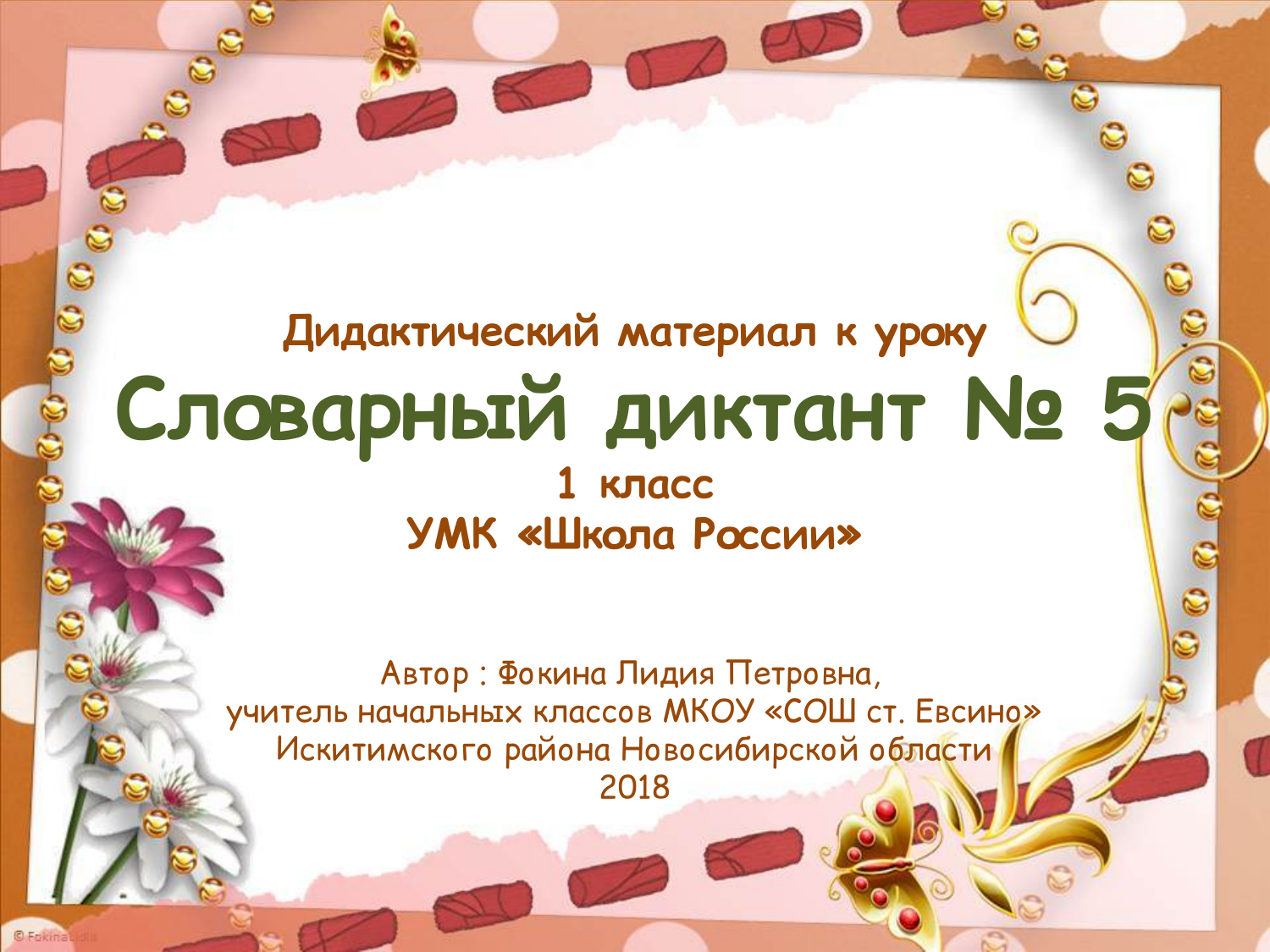

Дидактический материал к уроку
Словарный диктант № 5
1 класс
УМК «Школа России»
Автор : Фокина Лидия Петровна,
учитель начальных классов МКОУ «СОШ ст. Евсино»
Искитимского района Новосибирской области
2018